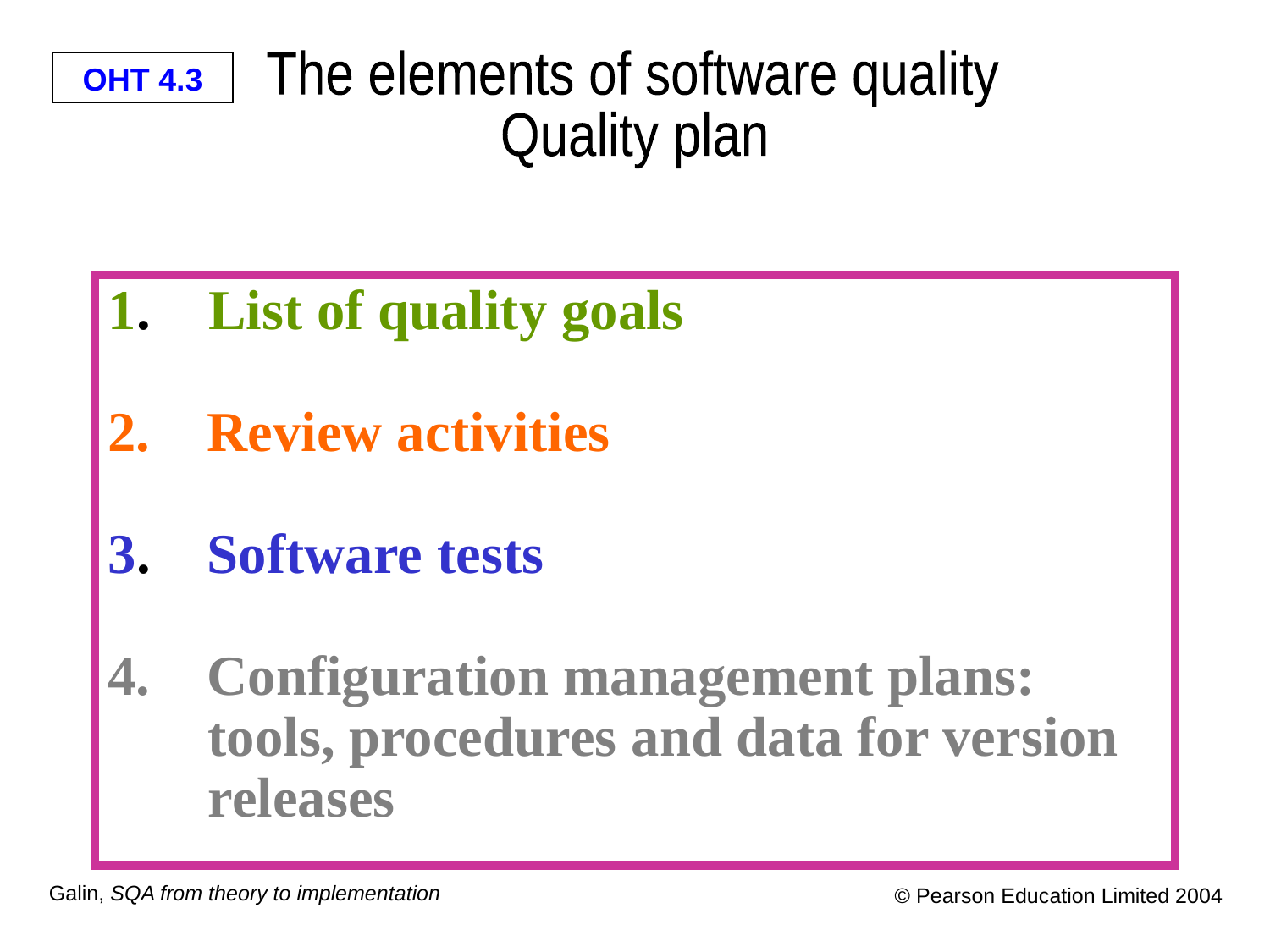

The elements of software quality
Quality plan

1.         List of quality goals

2.    Review activities

3.    Software tests

4.    Configuration management plans: tools, procedures and data for version releases